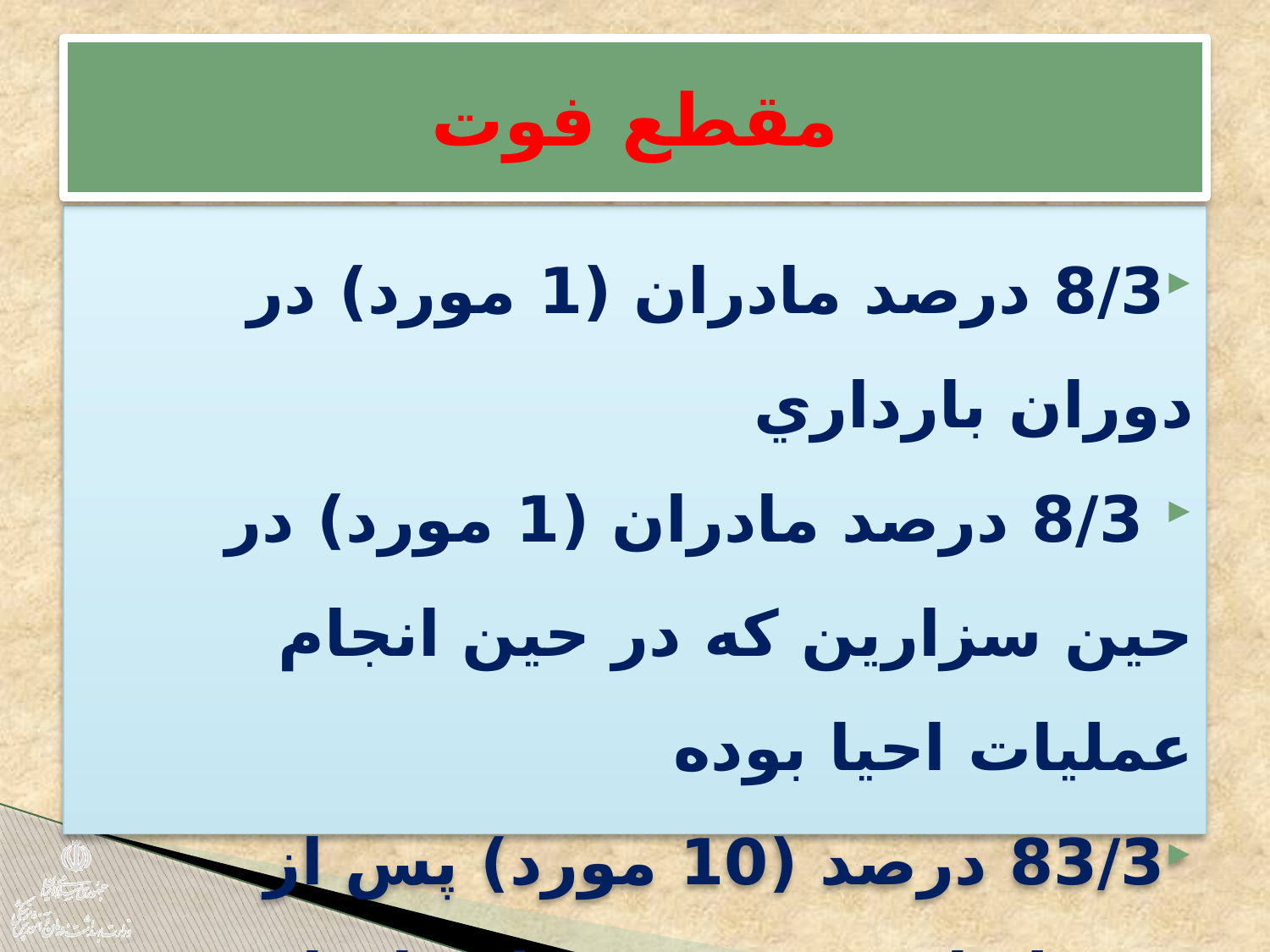

# مقطع فوت
8/3 درصد مادران (1 مورد) در دوران بارداري
 8/3 درصد مادران (1 مورد) در حین سزارین که در حین انجام عملیات احیا بوده
83/3 درصد (10 مورد) پس از سقط یا در دوره پس از زایمان فوت شده بودند.